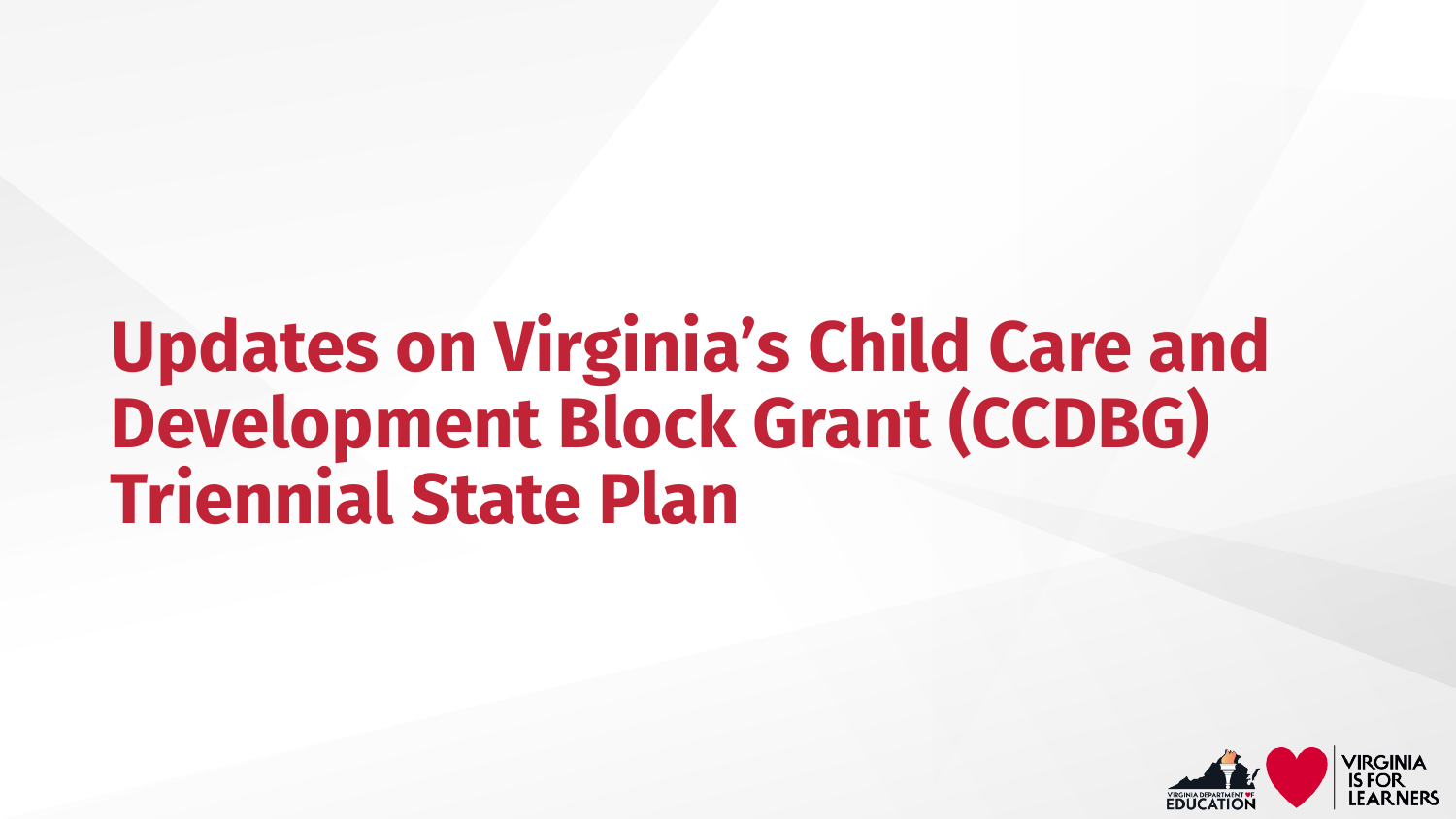

# Updates on Virginia’s Child Care and Development Block Grant (CCDBG) Triennial State Plan